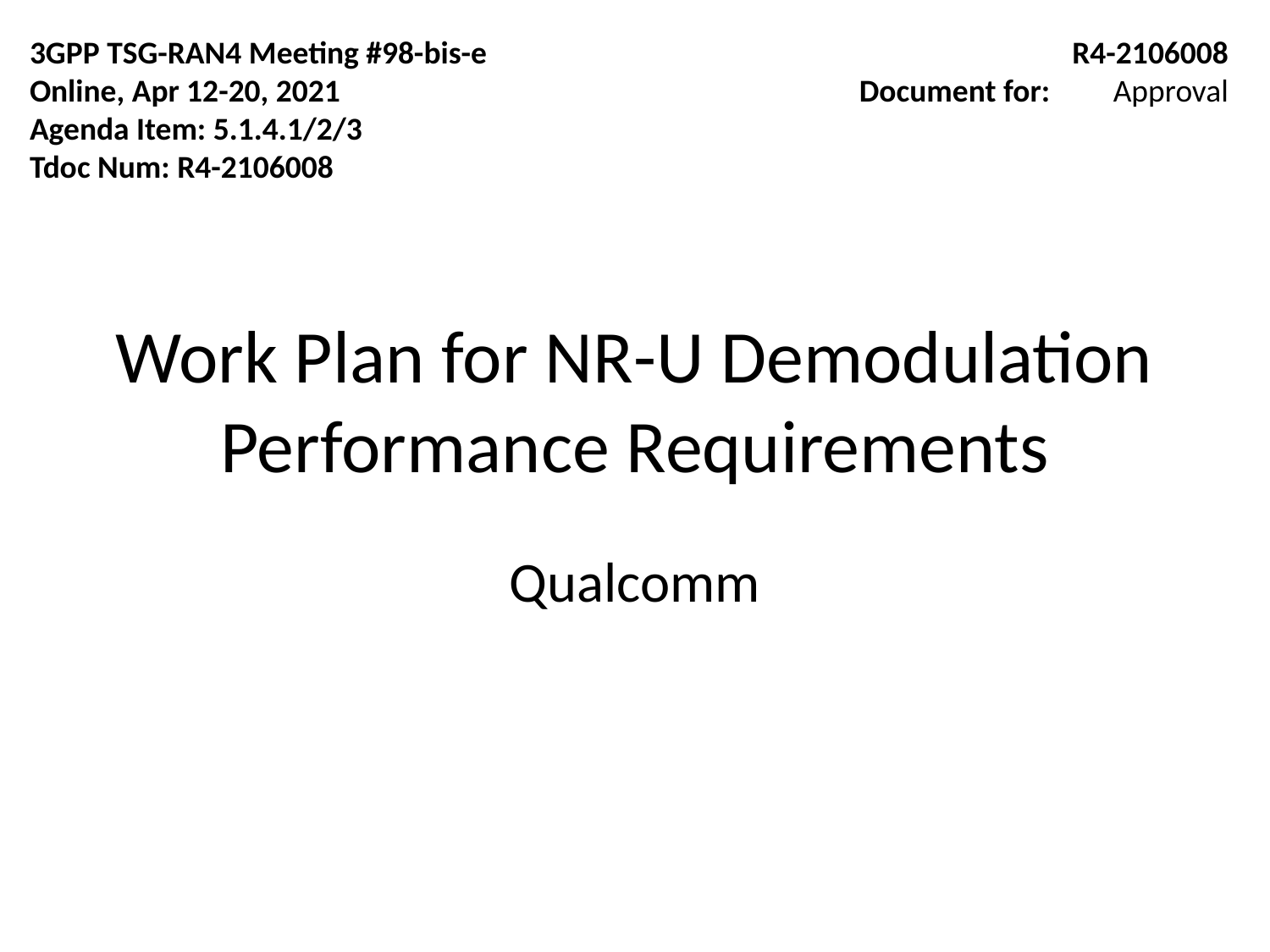

3GPP TSG-RAN4 Meeting #98-bis-e
Online, Apr 12-20, 2021
Agenda Item: 5.1.4.1/2/3
Tdoc Num: R4-2106008
R4-2106008
Document for:	Approval
# Work Plan for NR-U Demodulation Performance Requirements
Qualcomm